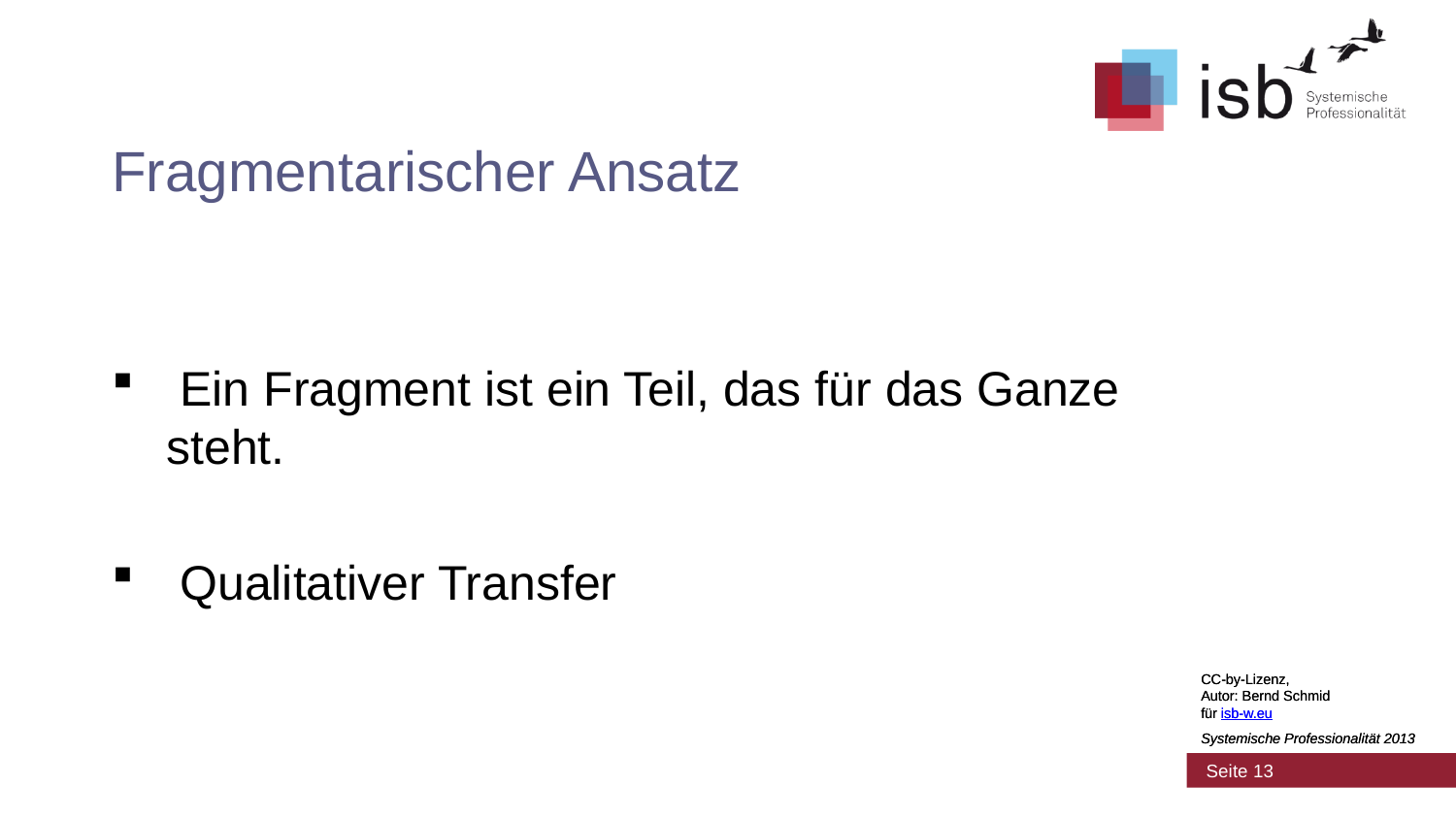

# Fragmentarischer Ansatz
 Ein Fragment ist ein Teil, das für das Ganze steht.

 Qualitativer Transfer

CC-by-Lizenz,
Autor: Bernd Schmid
für isb-w.eu
Systemische Professionalität 2013
 Seite 13